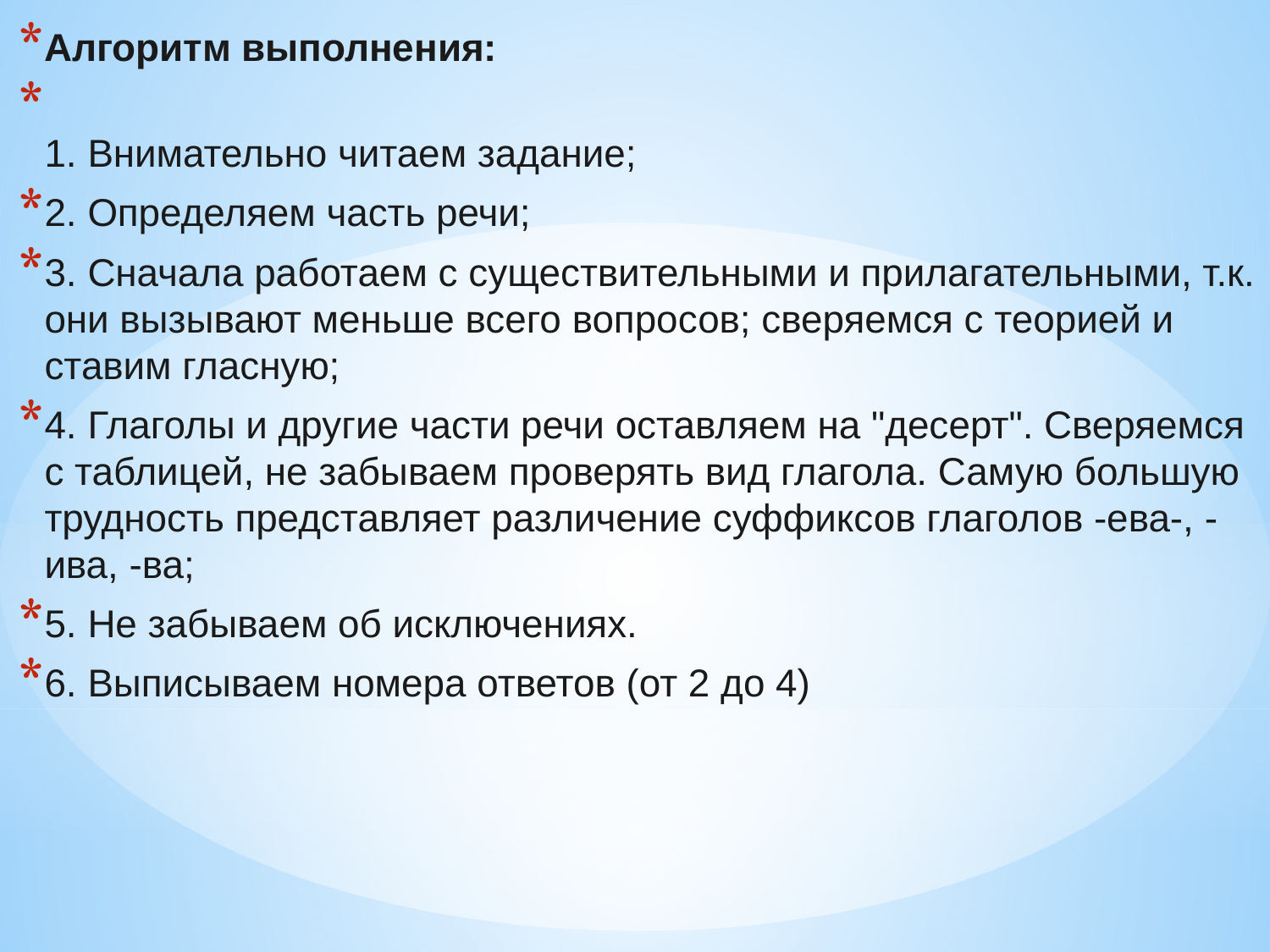

Алгоритм выполнения:
1. Внимательно читаем задание;
2. Определяем часть речи;
3. Сначала работаем с существительными и прилагательными, т.к. они вызывают меньше всего вопросов; сверяемся с теорией и ставим гласную;
4. Глаголы и другие части речи оставляем на "десерт". Сверяемся с таблицей, не забываем проверять вид глагола. Самую большую трудность представляет различение суффиксов глаголов -ева-, -ива, -ва;
5. Не забываем об исключениях.
6. Выписываем номера ответов (от 2 до 4)
#